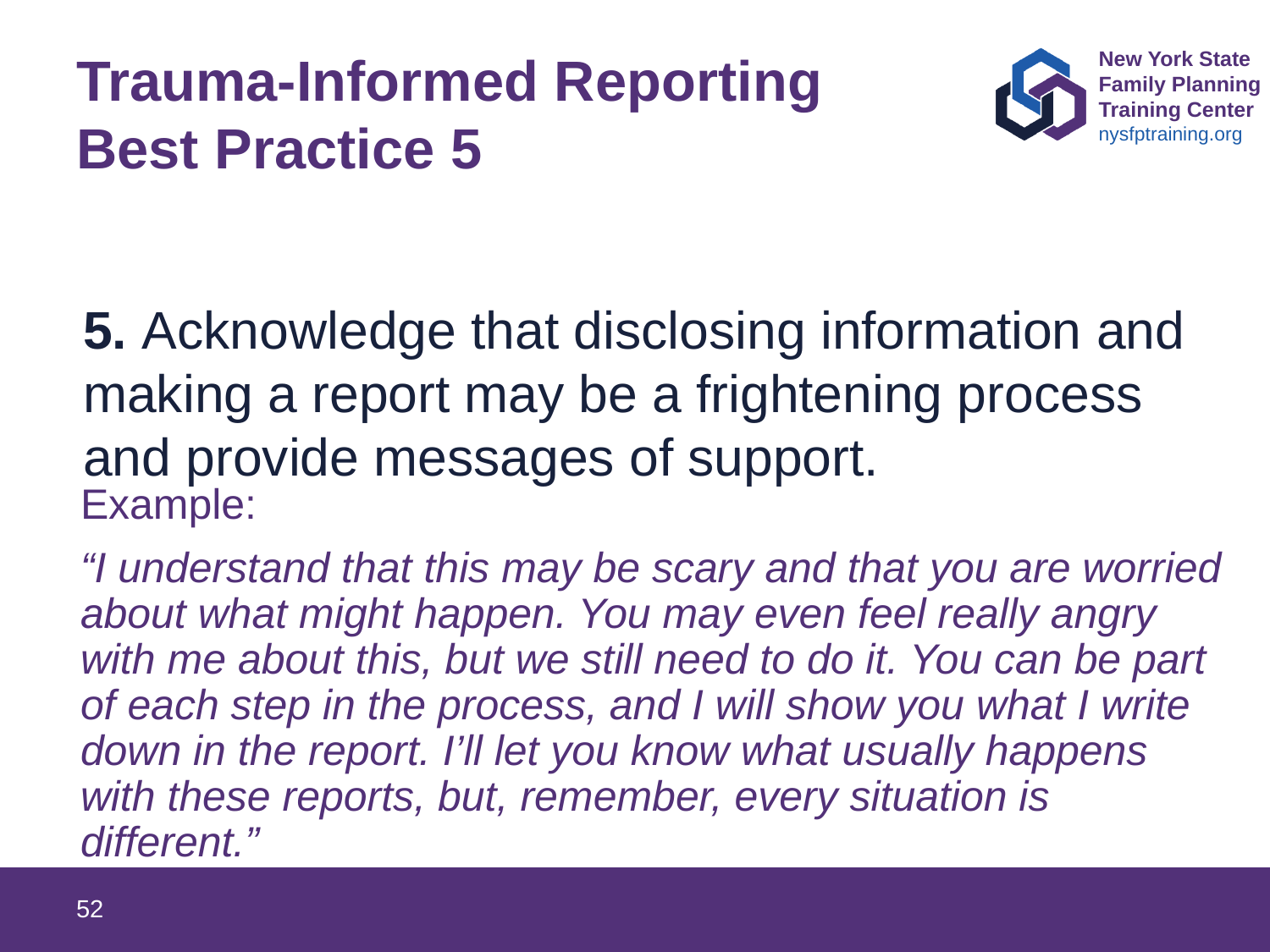

# Trauma-Informed Reporting Best Practice 5
5. Acknowledge that disclosing information and making a report may be a frightening process and provide messages of support.
Example:
“I understand that this may be scary and that you are worried about what might happen. You may even feel really angry with me about this, but we still need to do it. You can be part of each step in the process, and I will show you what I write down in the report. I’ll let you know what usually happens with these reports, but, remember, every situation is different.”
52